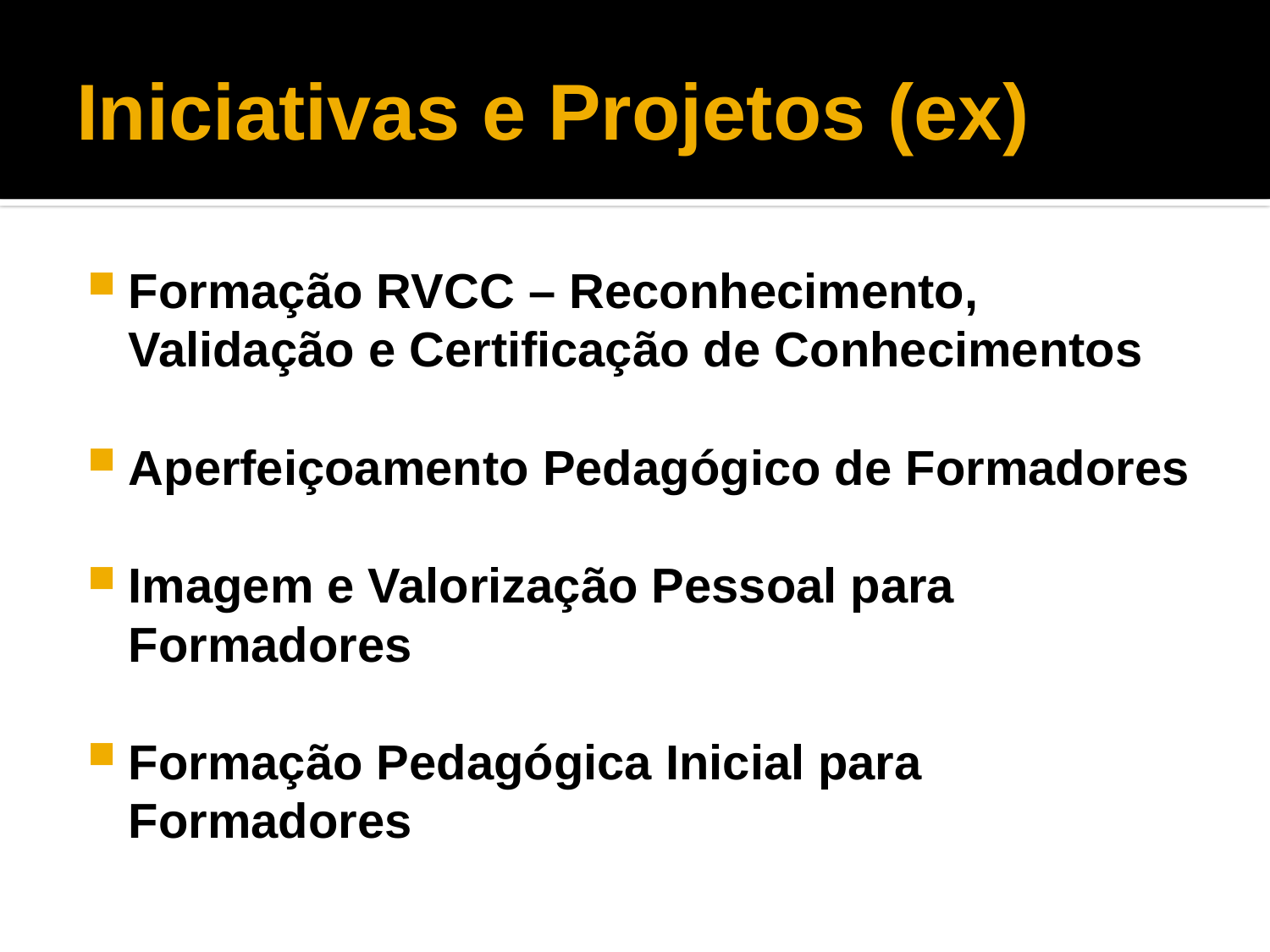

# Iniciativas e Projetos (ex)
Formação RVCC – Reconhecimento, Validação e Certificação de Conhecimentos

Aperfeiçoamento Pedagógico de Formadores

Imagem e Valorização Pessoal para Formadores

Formação Pedagógica Inicial para Formadores